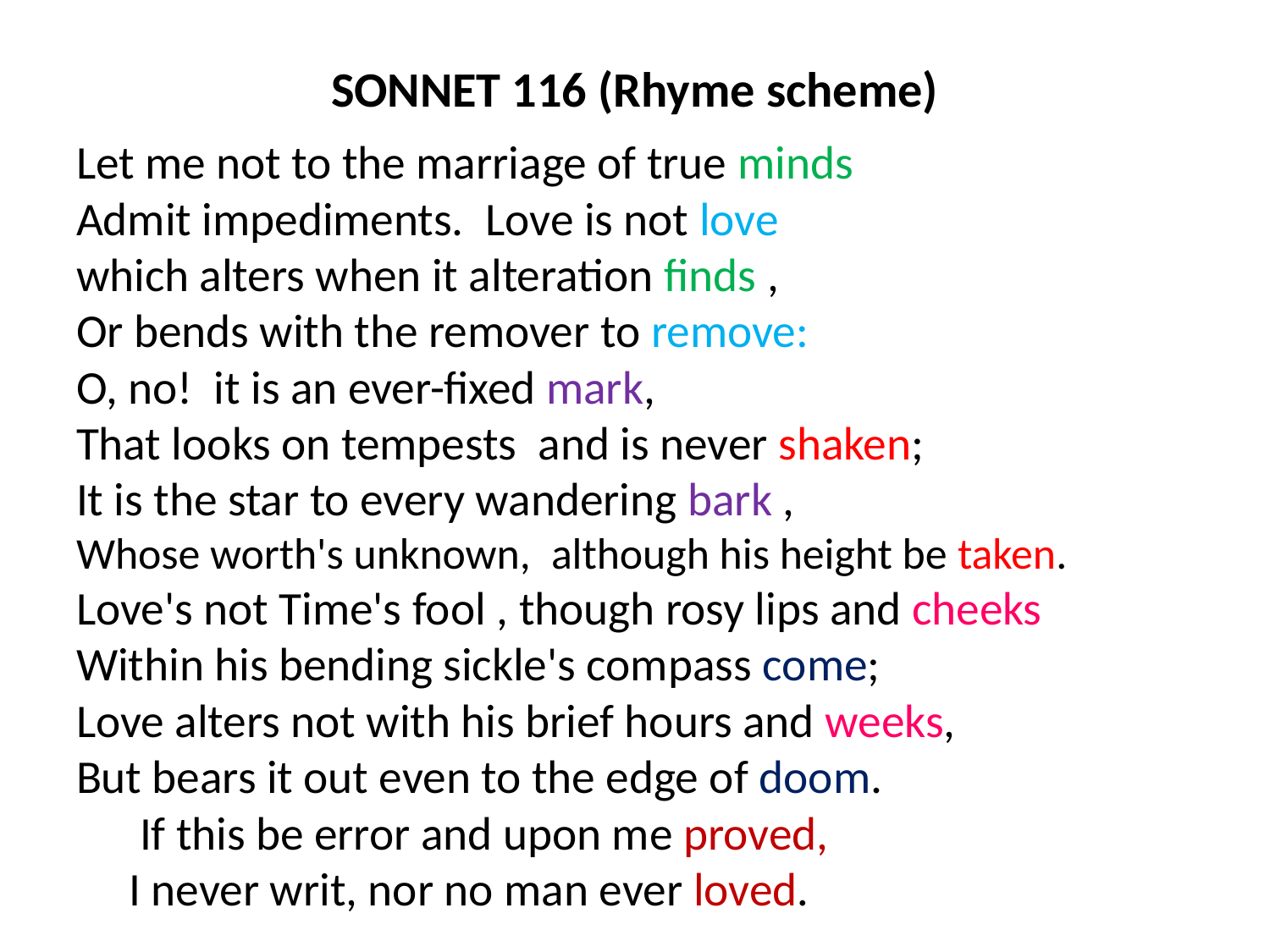

# SONNET 116 (Rhyme scheme)
Let me not to the marriage of true minds
Admit impediments.  Love is not love
which alters when it alteration finds ,
Or bends with the remover to remove:
O, no!  it is an ever-fixed mark,
That looks on tempests  and is never shaken;
It is the star to every wandering bark ,
Whose worth's unknown,  although his height be taken.
Love's not Time's fool , though rosy lips and cheeks
Within his bending sickle's compass come; 
Love alters not with his brief hours and weeks,
But bears it out even to the edge of doom. 
      If this be error and upon me proved,
     I never writ, nor no man ever loved.